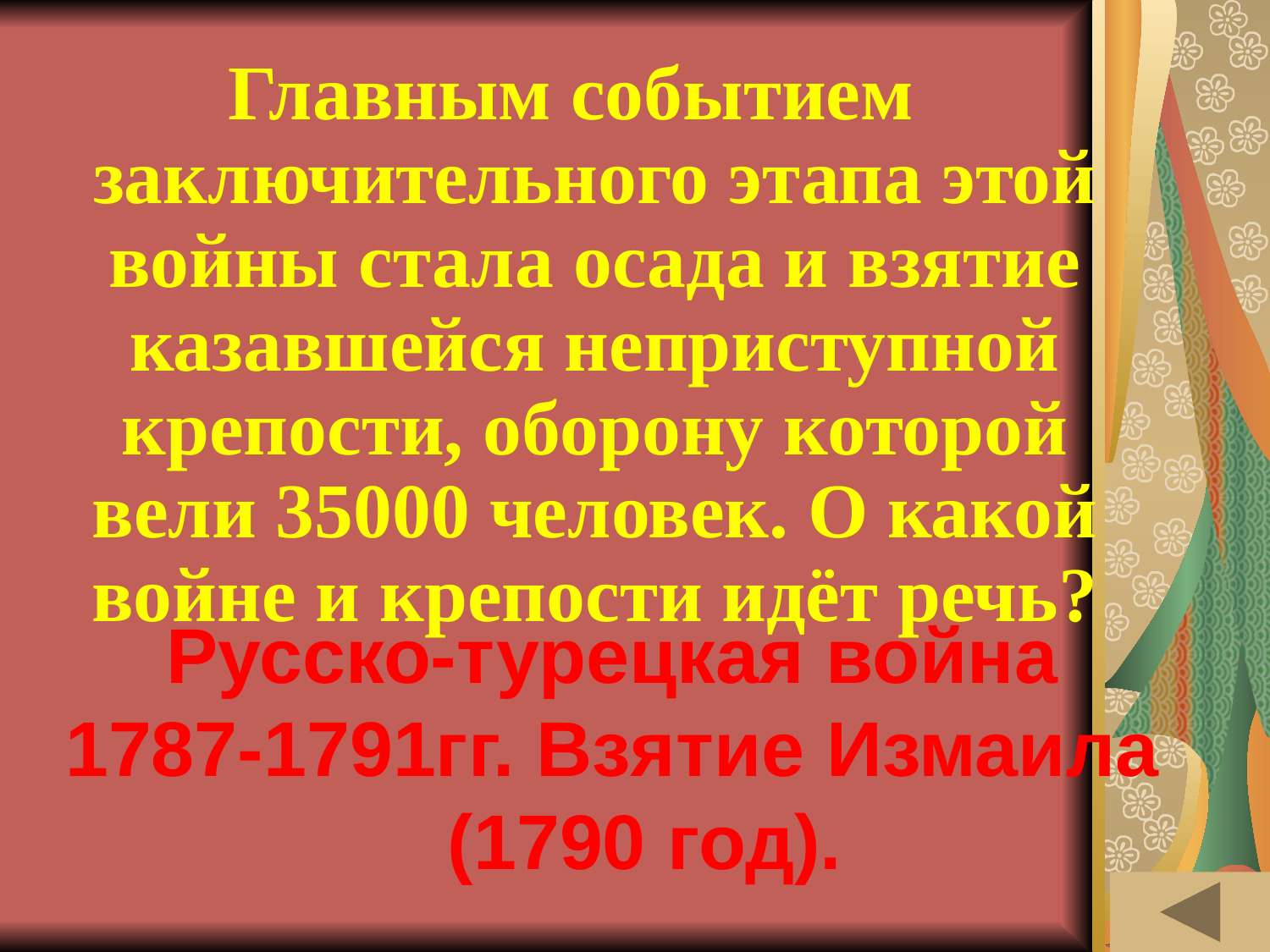

# МОЯ РОДОСЛОВНАЯ (50)
Главным событием заключительного этапа этой войны стала осада и взятие казавшейся неприступной крепости, оборону которой вели 35000 человек. О какой войне и крепости идёт речь?

Русско-турецкая война    1787-1791гг. Взятие Измаила    (1790 год).